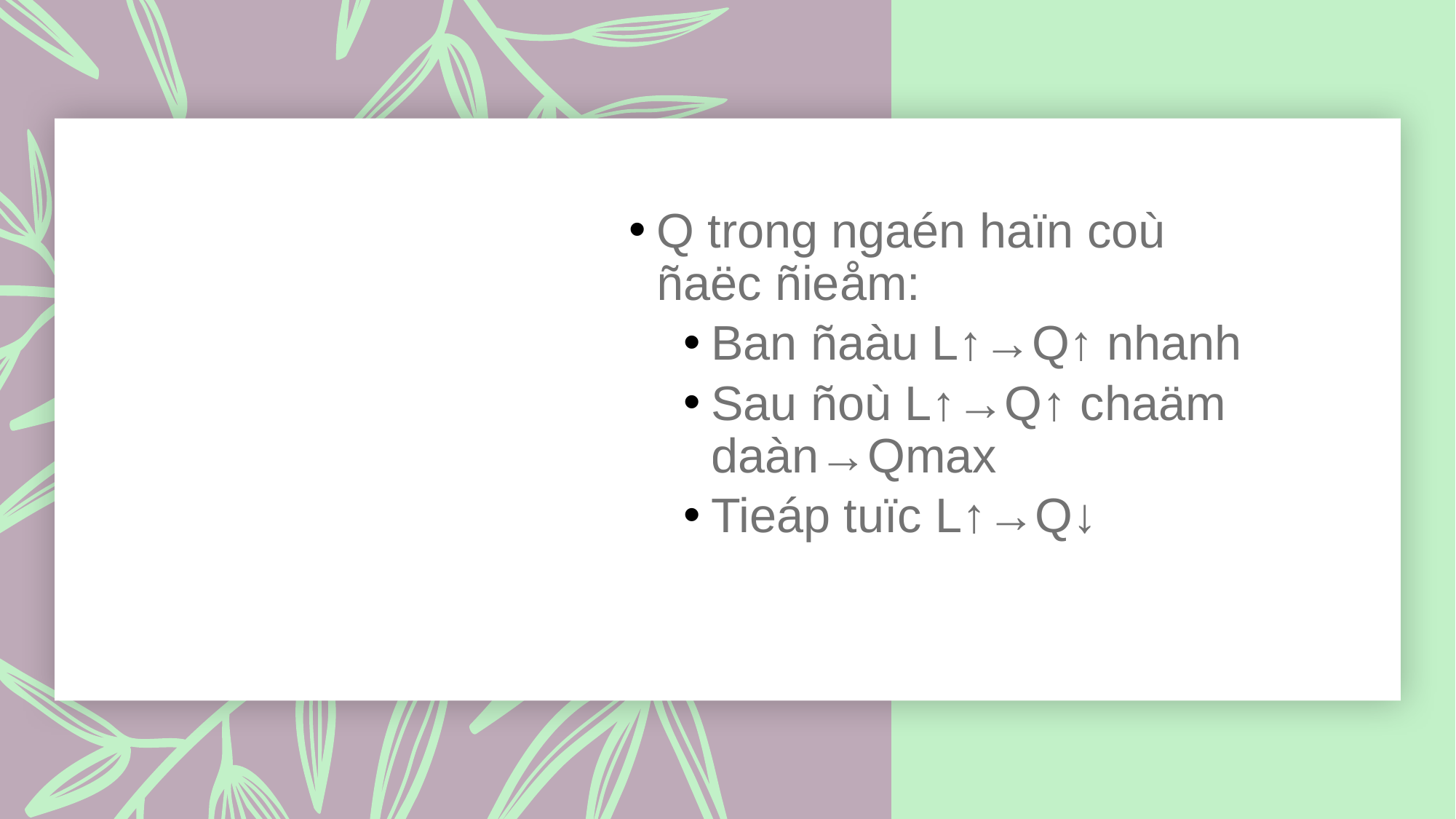

#
Q trong ngaén haïn coù ñaëc ñieåm:
Ban ñaàu L↑→Q↑ nhanh
Sau ñoù L↑→Q↑ chaäm daàn→Qmax
Tieáp tuïc L↑→Q↓